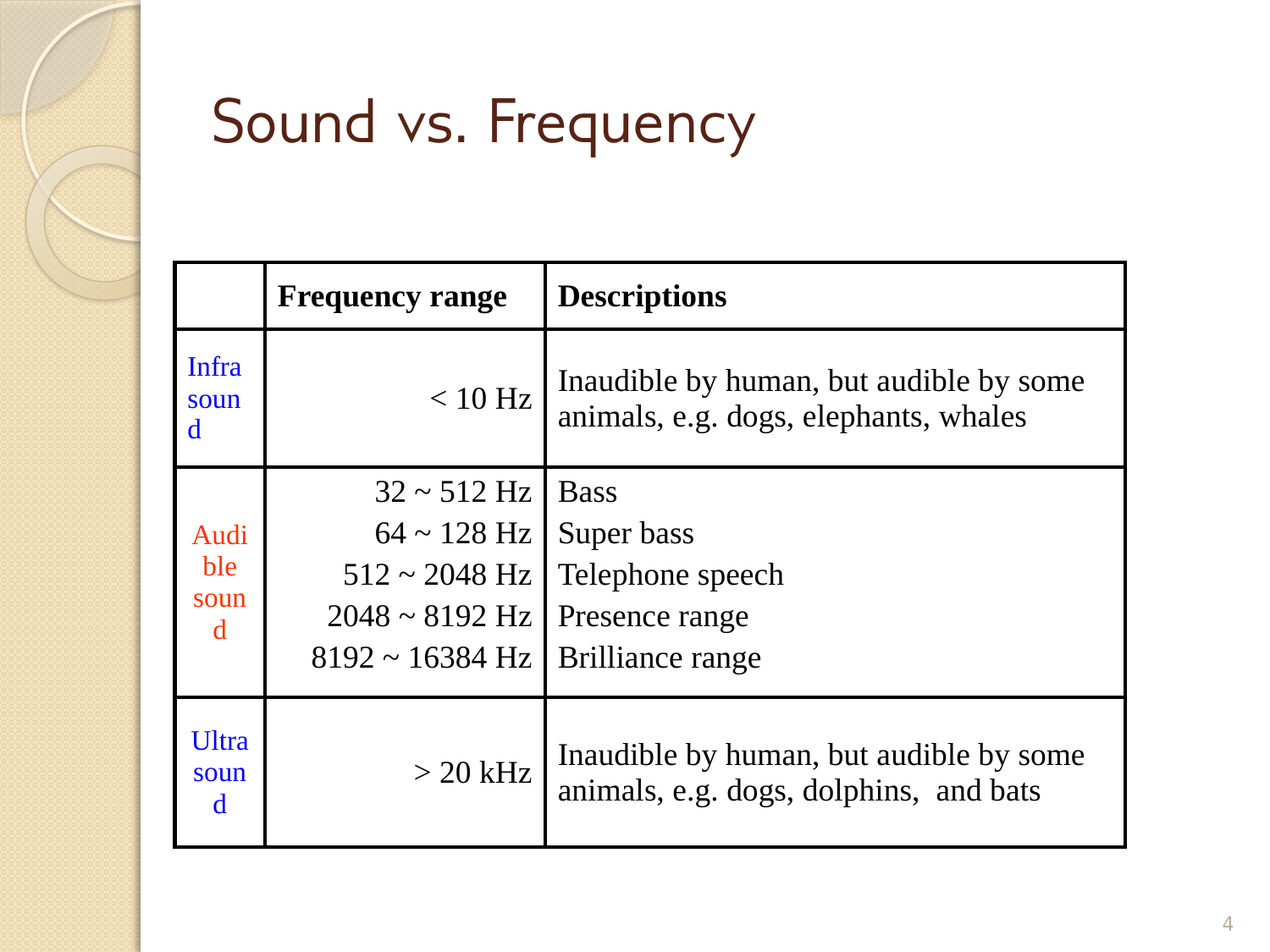

# Sound vs. Frequency
|  | Frequency range | Descriptions |
| --- | --- | --- |
| Infrasound | < 10 Hz | Inaudible by human, but audible by some animals, e.g. dogs, elephants, whales |
| Audible sound | 32 ~ 512 Hz 64 ~ 128 Hz 512 ~ 2048 Hz 2048 ~ 8192 Hz 8192 ~ 16384 Hz | Bass Super bass Telephone speech Presence range Brilliance range |
| Ultrasound | > 20 kHz | Inaudible by human, but audible by some animals, e.g. dogs, dolphins, and bats |
4